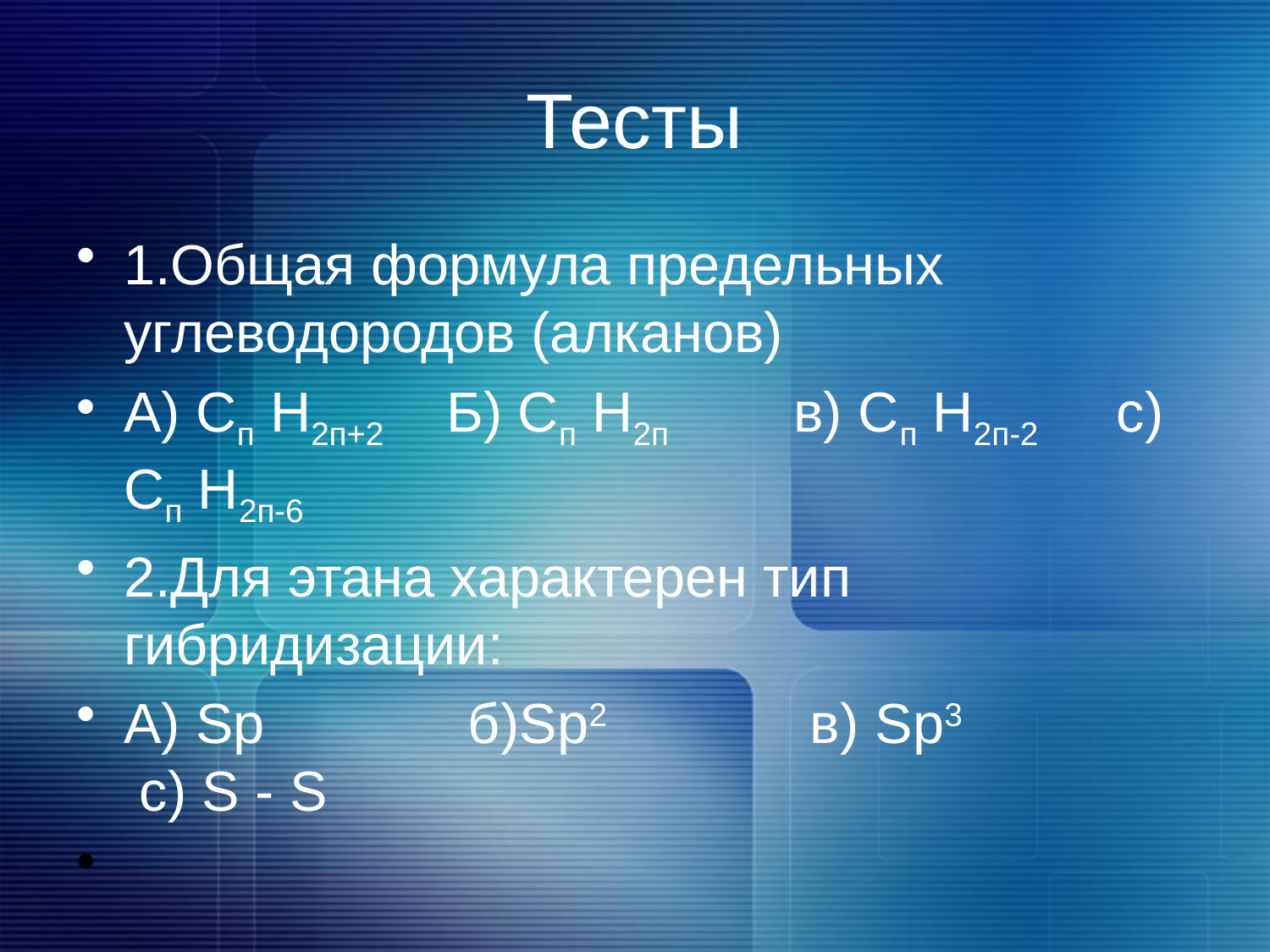

# Тесты
1.Общая формула предельных углеводородов (алканов)
А) Сп Н2п+2    Б) Сп Н2п        в) Сп Н2п-2     с) Сп Н2п-6
2.Для этана характерен тип гибридизации:
А) Sp             б)Sp2             в) Sp3                с) S - S